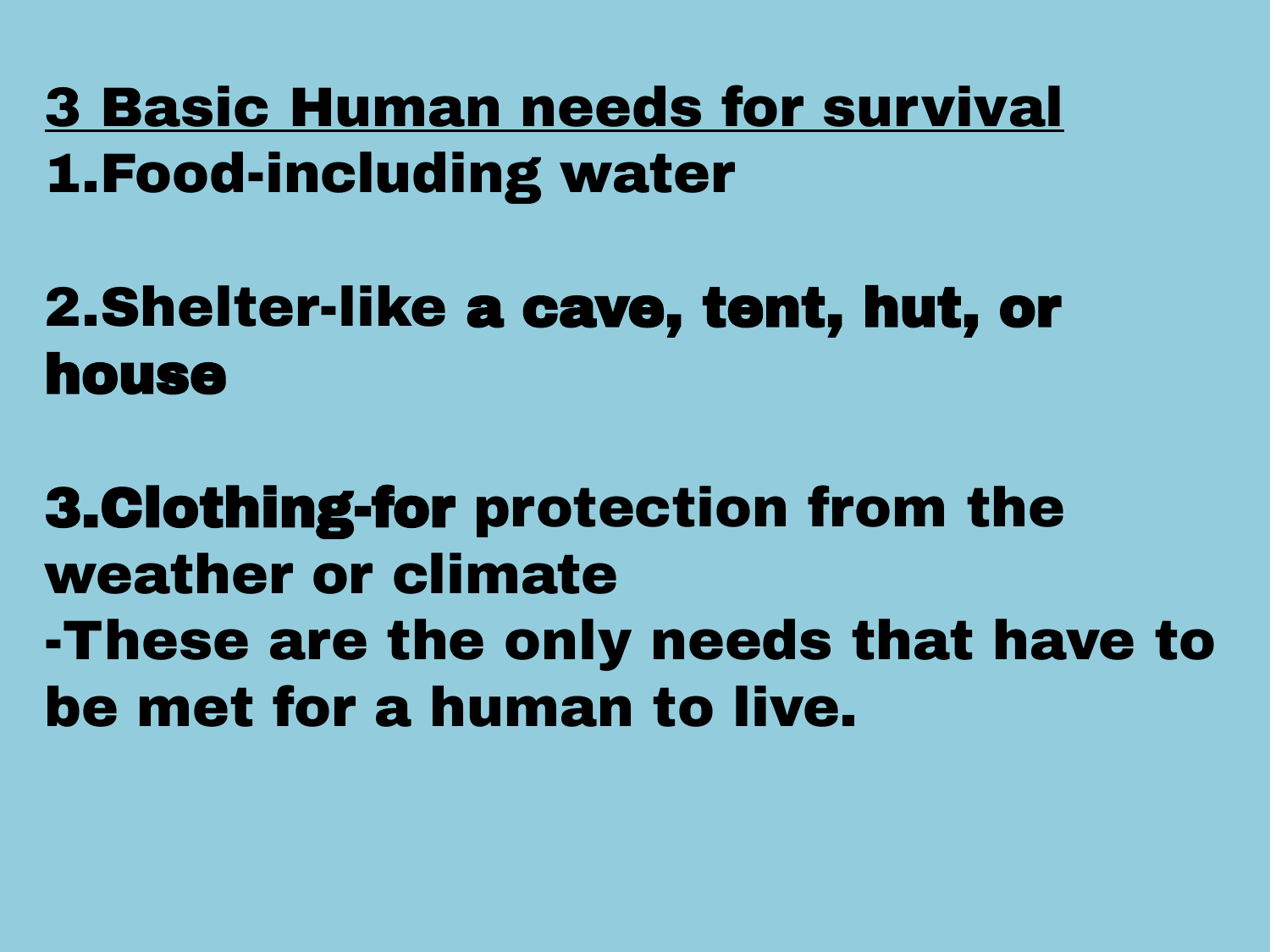

# 3 Basic Human needs for survival 1.Food-including water 2.Shelter-like a cave, tent, hut, or house 3.Clothing-for protection from the weather or climate -These are the only needs that have to be met for a human to live.